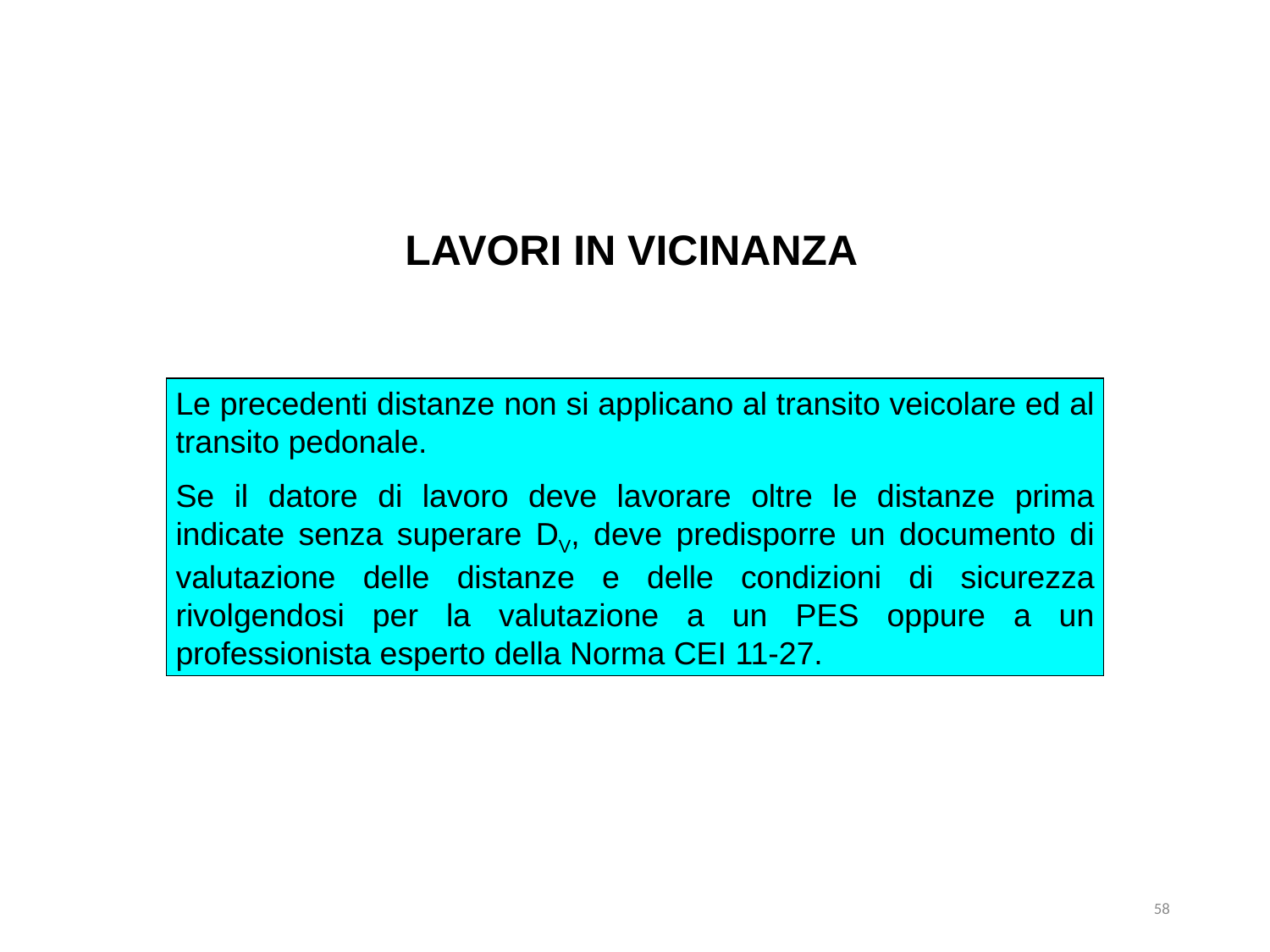

LAVORI IN VICINANZA
Le precedenti distanze non si applicano al transito veicolare ed al transito pedonale.
Se il datore di lavoro deve lavorare oltre le distanze prima indicate senza superare DV, deve predisporre un documento di valutazione delle distanze e delle condizioni di sicurezza rivolgendosi per la valutazione a un PES oppure a un professionista esperto della Norma CEI 11-27.
58